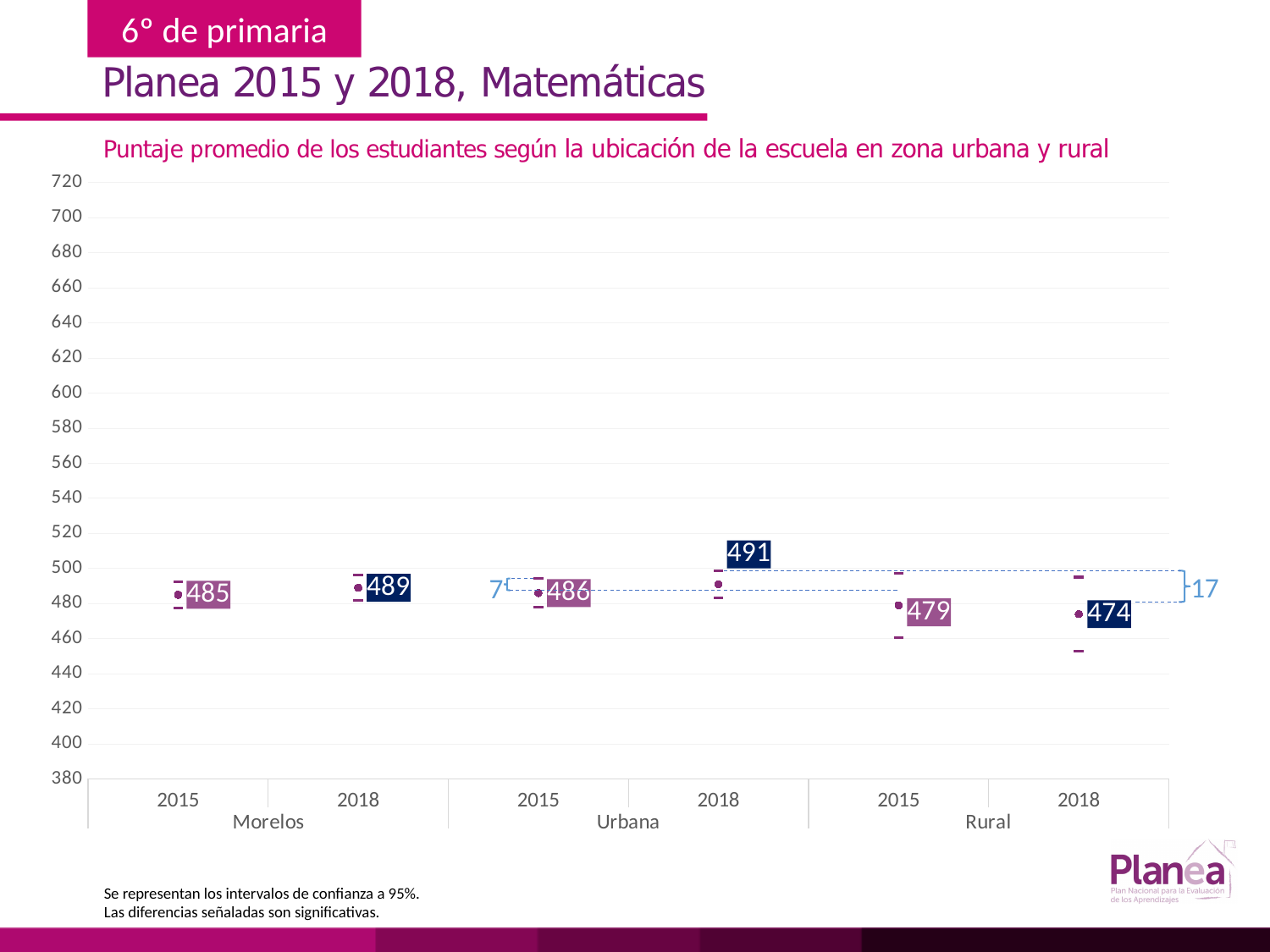

Planea 2015 y 2018, Matemáticas

Puntaje promedio de los estudiantes según la ubicación de la escuela en zona urbana y rural

### Chart

| Category |  |  |  |
|---|---|---|---|
| 2015 | 477.438 | 492.562 | 485.0 |
| 2018 | 481.637 | 496.363 | 489.0 |
| 2015 | 477.841 | 494.159 | 486.0 |
| 2018 | 483.239 | 498.761 | 491.0 |
| 2015 | 460.692 | 497.308 | 479.0 |
| 2018 | 452.906 | 495.094 | 474.0 |
17

7

Se representan los intervalos de confianza a 95%.
Las diferencias señaladas son significativas.